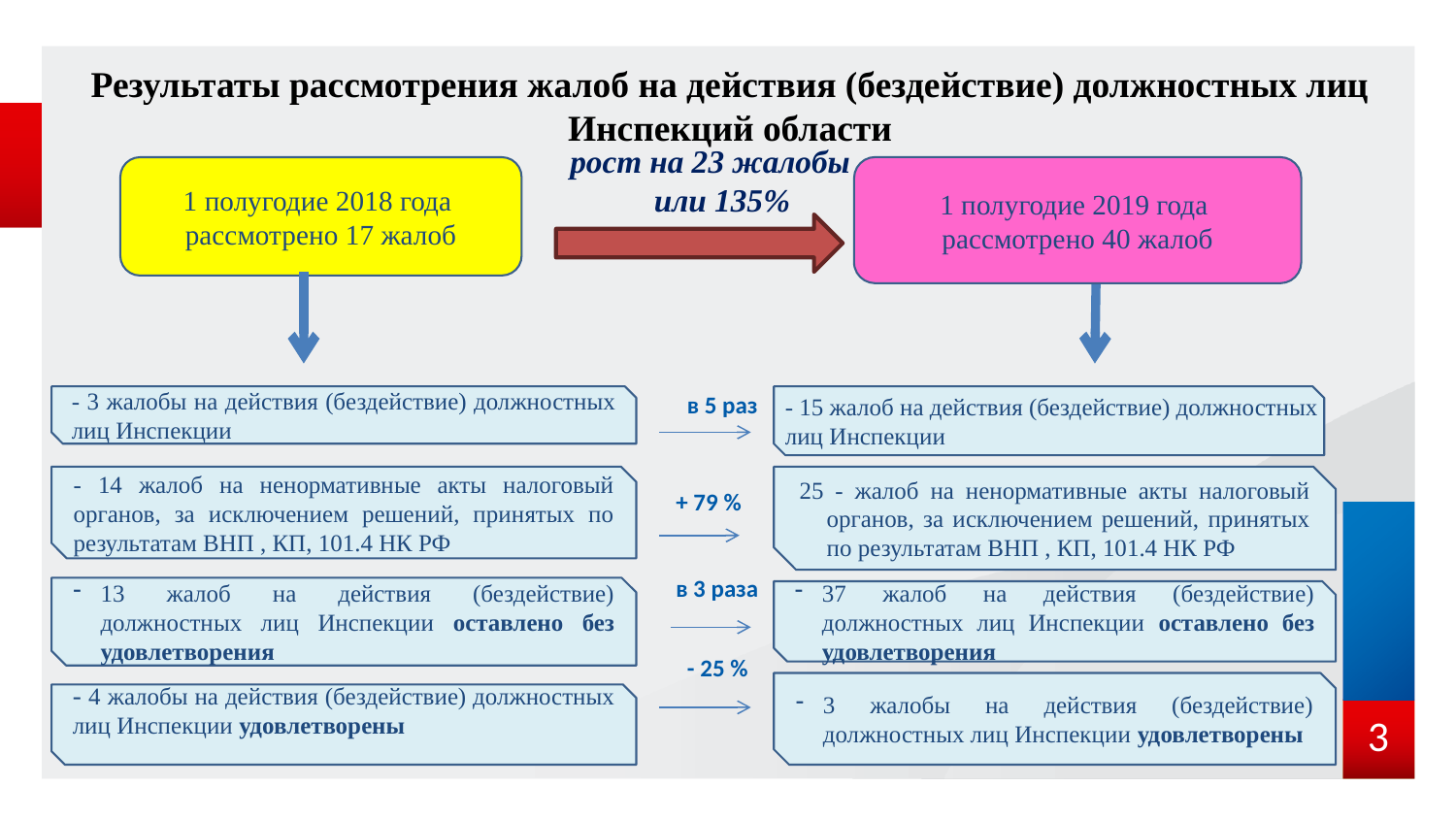

# Результаты рассмотрения жалоб на действия (бездействие) должностных лиц Инспекций области

рост на 23 жалобы
или 135%
1 полугодие 2018 года
рассмотрено 17 жалоб
1 полугодие 2019 года
рассмотрено 40 жалоб

в 5 раз
- 3 жалобы на действия (бездействие) должностных лиц Инспекции
- 15 жалоб на действия (бездействие) должностных лиц Инспекции
- 14 жалоб на ненормативные акты налоговый органов, за исключением решений, принятых по результатам ВНП , КП, 101.4 НК РФ
25 - жалоб на ненормативные акты налоговый органов, за исключением решений, принятых по результатам ВНП , КП, 101.4 НК РФ
+ 79 %
в 3 раза
13 жалоб на действия (бездействие) должностных лиц Инспекции оставлено без удовлетворения
37 жалоб на действия (бездействие) должностных лиц Инспекции оставлено без удовлетворения
- 25 %
3 жалобы на действия (бездействие) должностных лиц Инспекции удовлетворены
- 4 жалобы на действия (бездействие) должностных лиц Инспекции удовлетворены

3